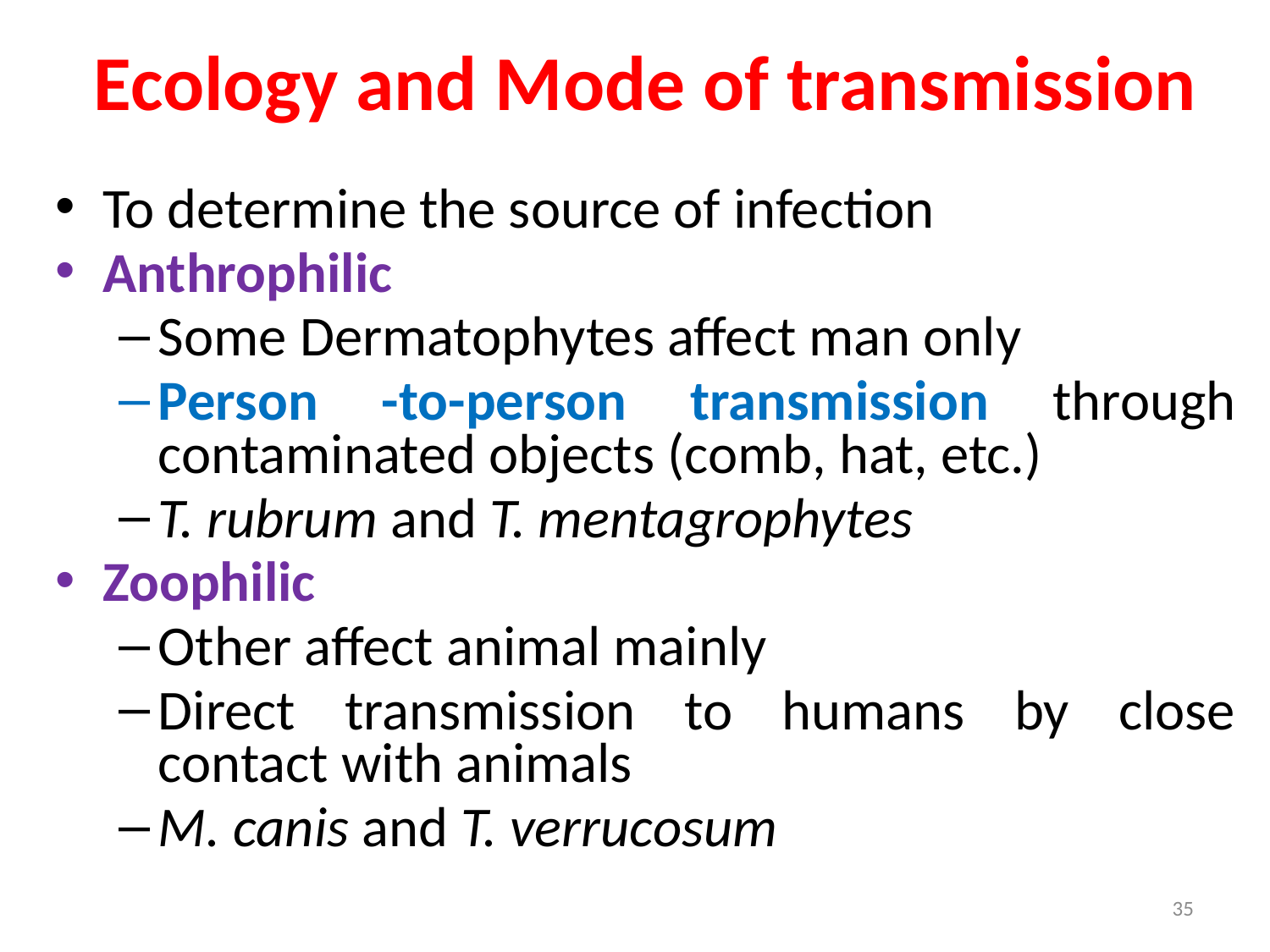

# Ecology and Mode of transmission
To determine the source of infection
Anthrophilic
Some Dermatophytes affect man only
Person -to-person transmission through contaminated objects (comb, hat, etc.)
T. rubrum and T. mentagrophytes
Zoophilic
Other affect animal mainly
Direct transmission to humans by close contact with animals
M. canis and T. verrucosum

35